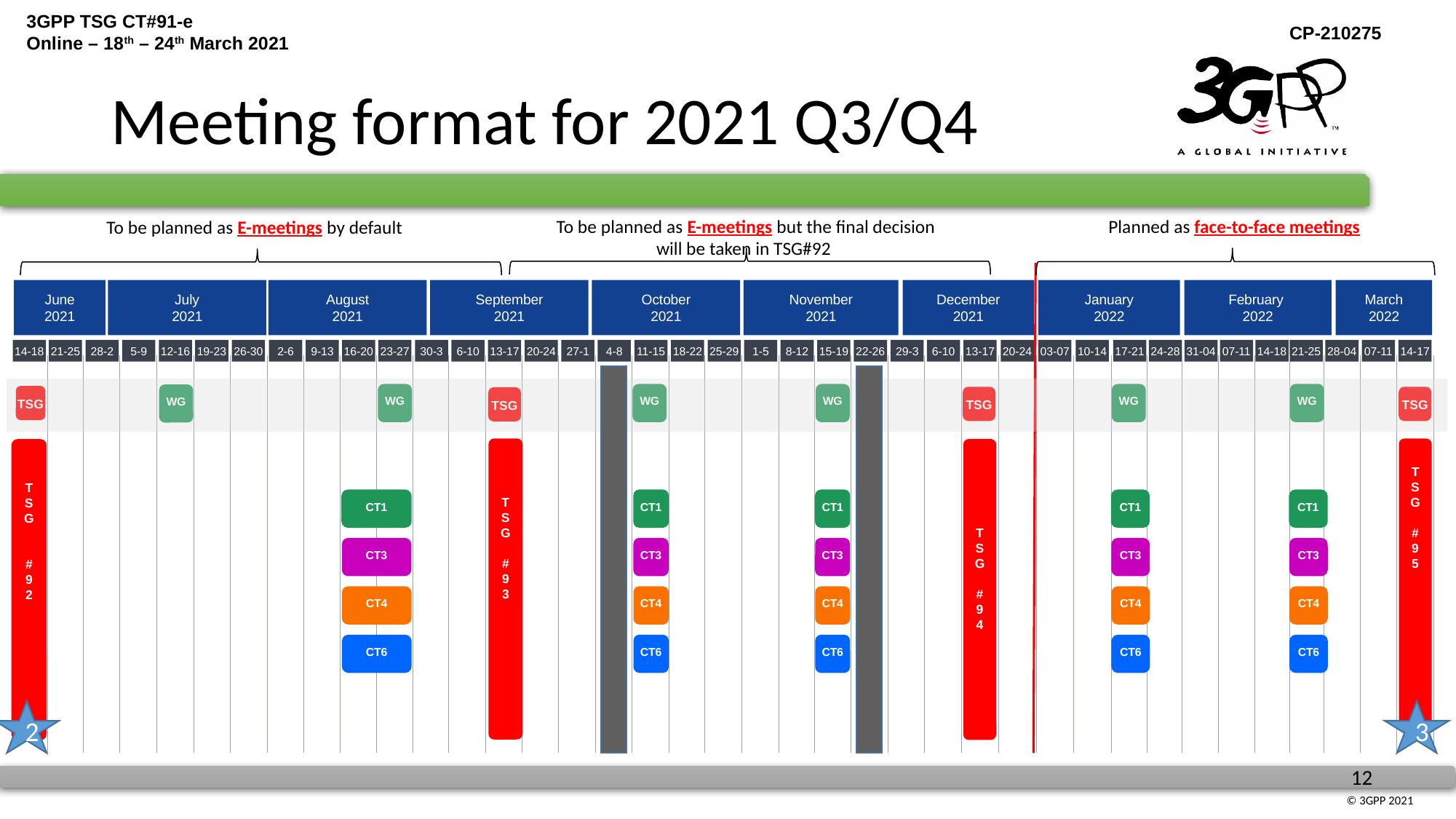

# Meeting format for 2021 Q3/Q4

To be planned as E-meetings but the final decision will be taken in TSG#92

Planned as face-to-face meetings
To be planned as E-meetings by default

June
2021
July
2021
August
2021
September
2021
October
2021
November
2021
December
2021
January
2022
February
2022
March
2022
14-18
21-25
28-2
5-9
12-16
19-23
26-30
2-6
9-13
16-20
23-27
30-3
6-10
13-17
20-24
27-1
4-8
11-15
18-22
25-29
1-5
8-12
15-19
22-26
29-3
6-10
13-17
20-24
03-07
10-14
17-21
24-28
31-04
07-11
14-18
21-25
28-04
07-11
14-17

WG
WG
WG
WG
WG
WG
TSG
TSG
TSG
TSG

T
S
G

#
9
3

T
S
G

#
9
5

T
S
G

#
9
4

T
S
G

#
9
2
CT1
CT1
CT1
CT1
CT1
CT3
CT3
CT3
CT3
CT3
CT4
CT4
CT4
CT4
CT4
CT6
CT6
CT6
CT6
CT6
3
2